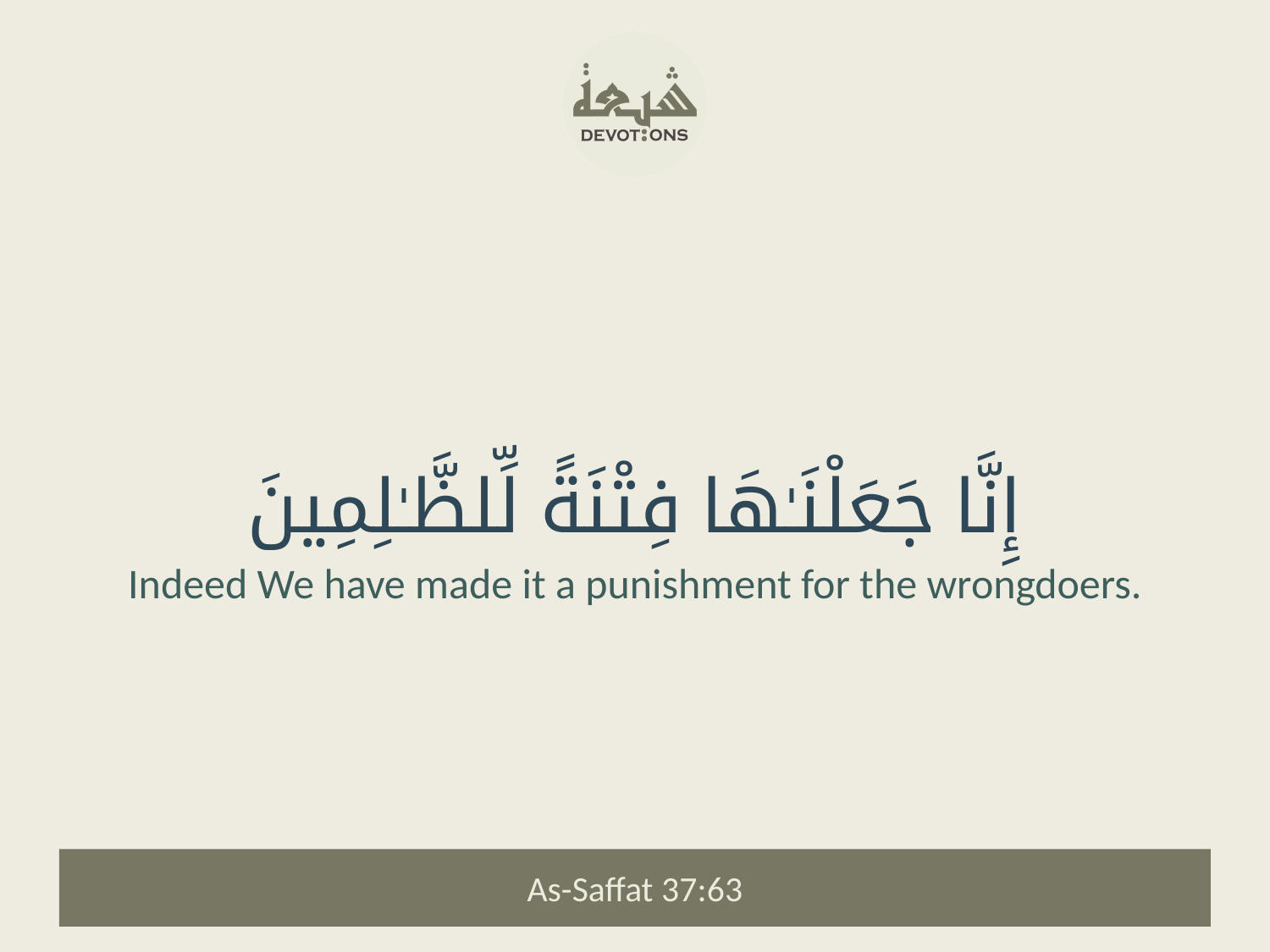

إِنَّا جَعَلْنَـٰهَا فِتْنَةً لِّلظَّـٰلِمِينَ
Indeed We have made it a punishment for the wrongdoers.
As-Saffat 37:63